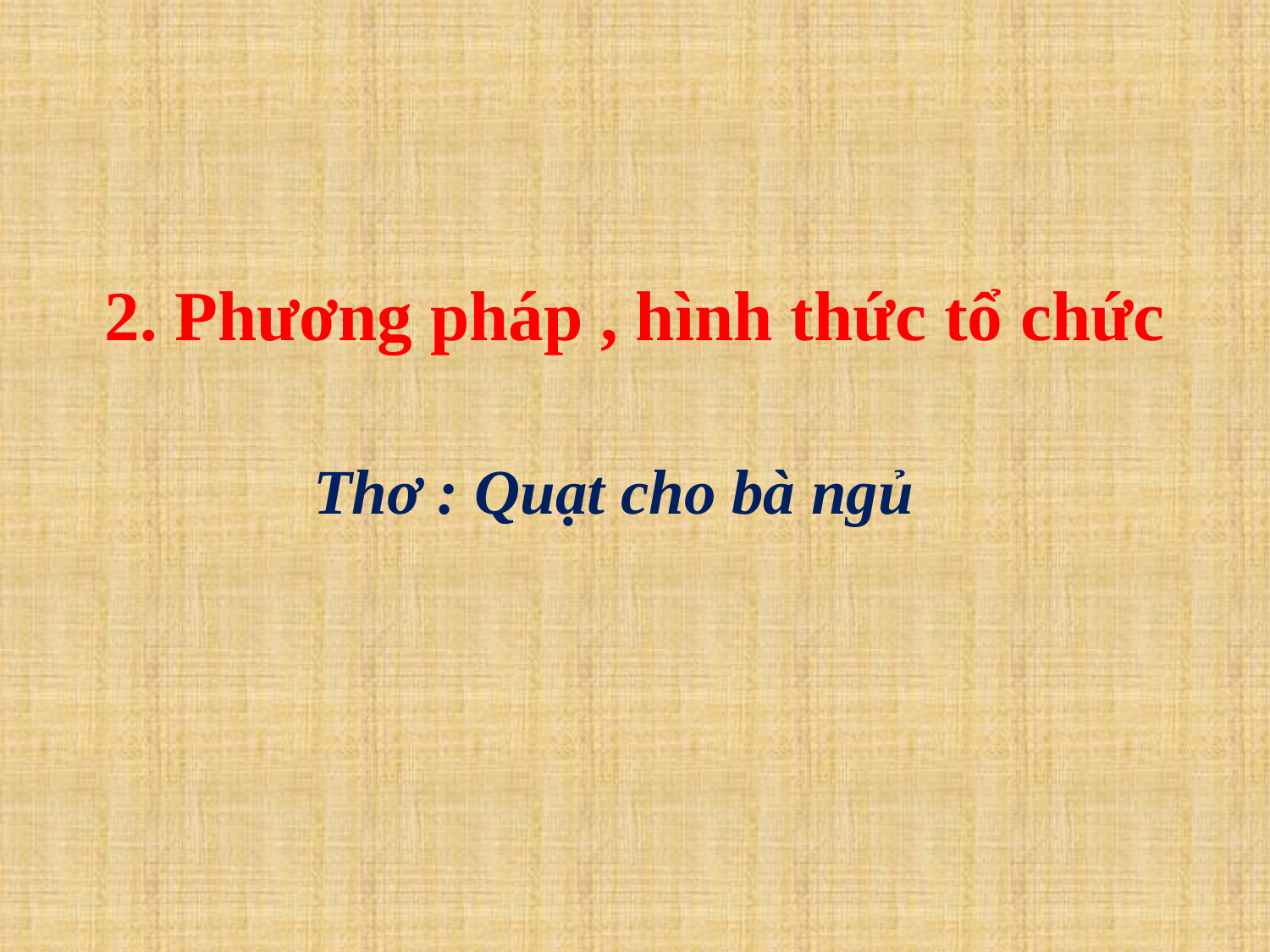

# 2. Phương pháp , hình thức tổ chức
Thơ : Quạt cho bà ngủ